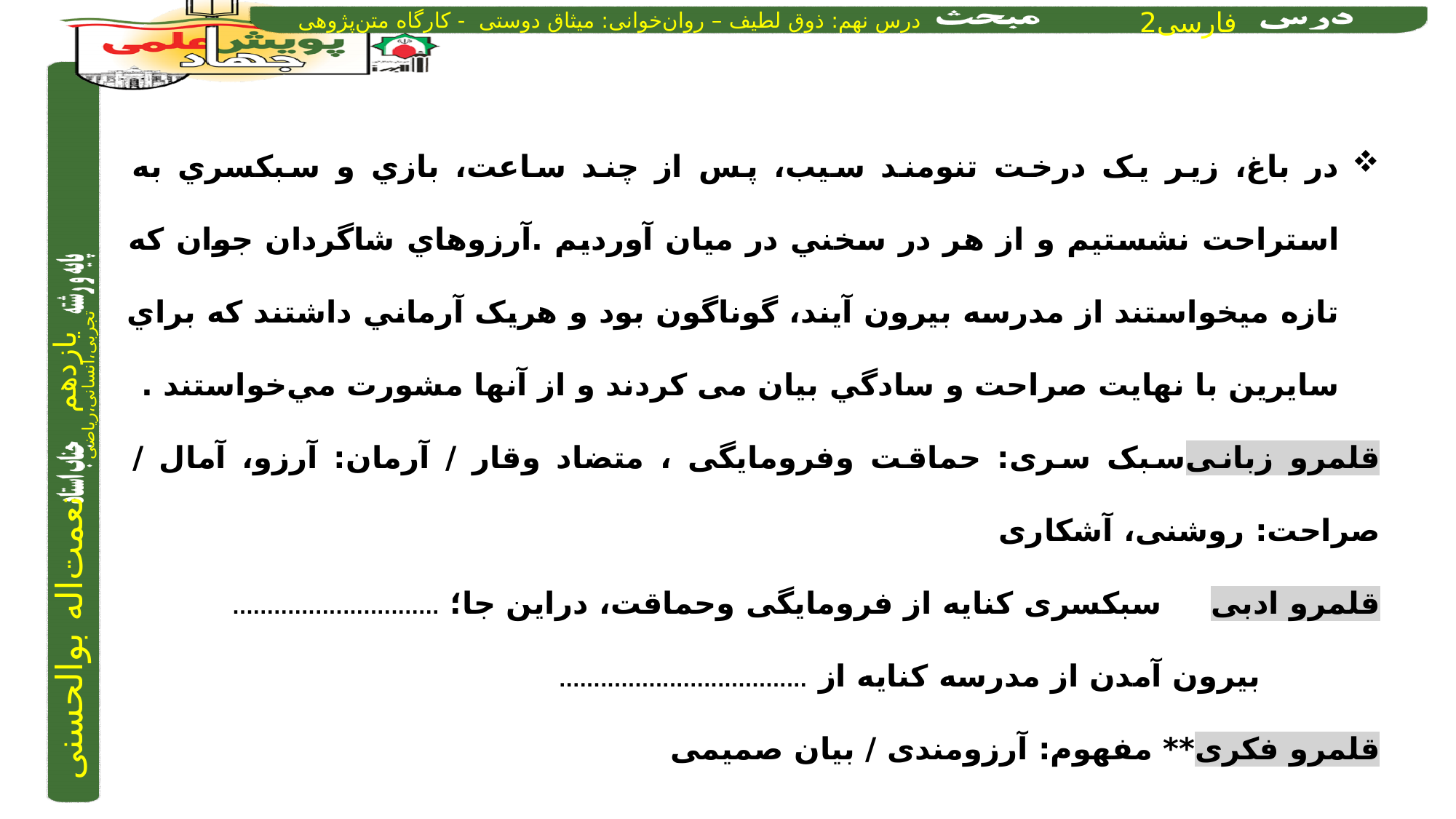

در باغ، زير يک درخت تنومند سیب، پس از چند ساعت، بازي و سبک­سري به استراحت نشستیم و از هر در سخني در میان آورديم .آرزوهاي شاگردان جوان كه تازه مي­خواستند از مدرسه بیرون آيند، گوناگون بود و هريک آرماني داشتند كه براي سايرين با نهايت صراحت و سادگي بیان می کردند و از آن­ها مشورت مي‌خواستند .
قلمرو زبانی	سبک سری: حماقت وفرومایگی ، متضاد وقار / آرمان: آرزو، آمال / صراحت: روشنی، آشکاری
قلمرو ادبی		سبک­سری کنایه از فرومایگی وحماقت، دراین جا؛ ..............................
		 بیرون آمدن از مدرسه کنایه از ....................................
قلمرو فکری	** مفهوم: آرزومندی / بیان صمیمی